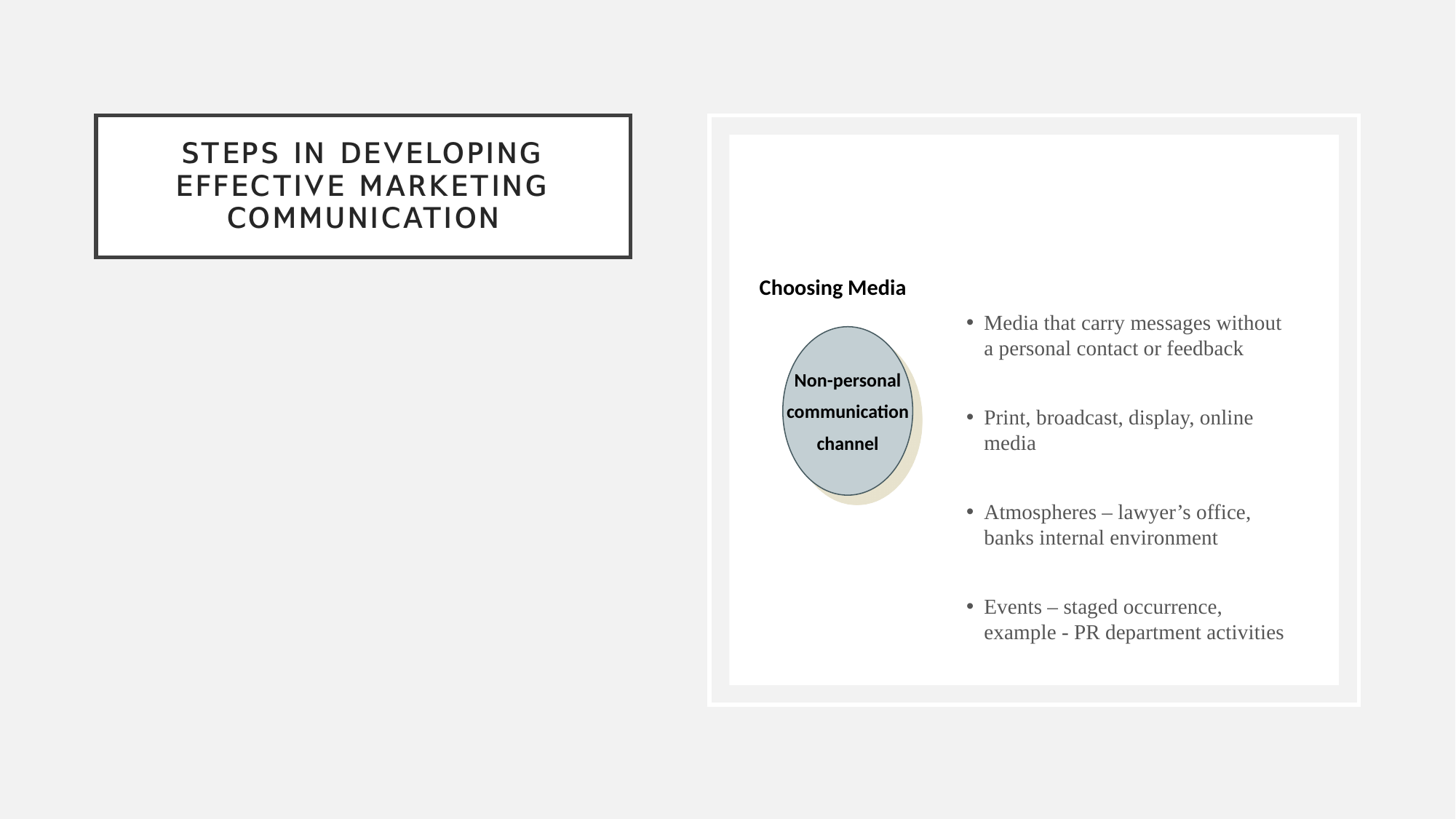

# Steps in Developing Effective Marketing Communication

Choosing Media

Media that carry messages without a personal contact or feedback

Print, broadcast, display, online media

Atmospheres – lawyer’s office, banks internal environment

Events – staged occurrence, example - PR department activities
Non-personal
communication
channel